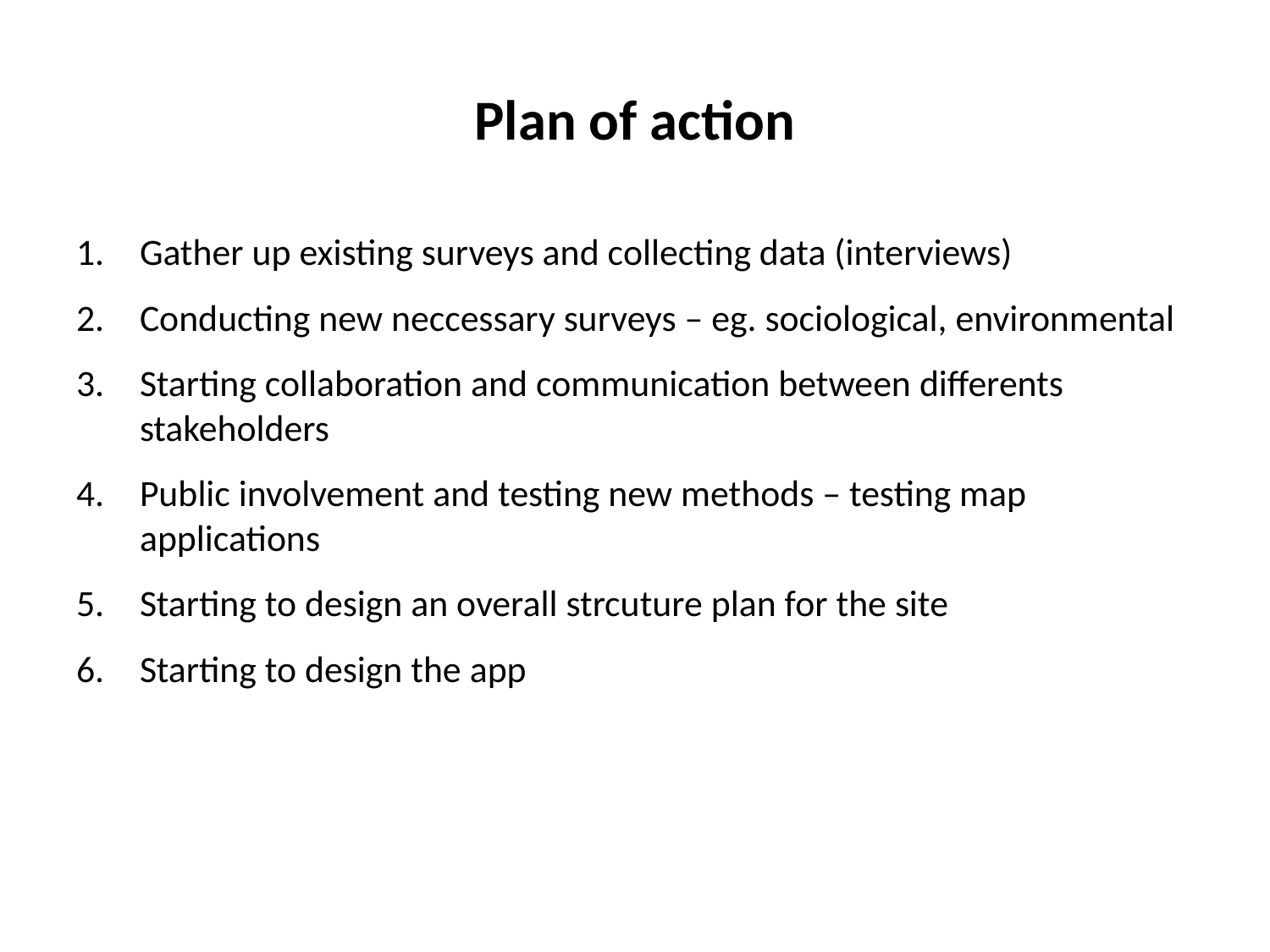

# Plan of action
Gather up existing surveys and collecting data (interviews)
Conducting new neccessary surveys – eg. sociological, environmental
Starting collaboration and communication between differents stakeholders
Public involvement and testing new methods – testing map applications
Starting to design an overall strcuture plan for the site
Starting to design the app